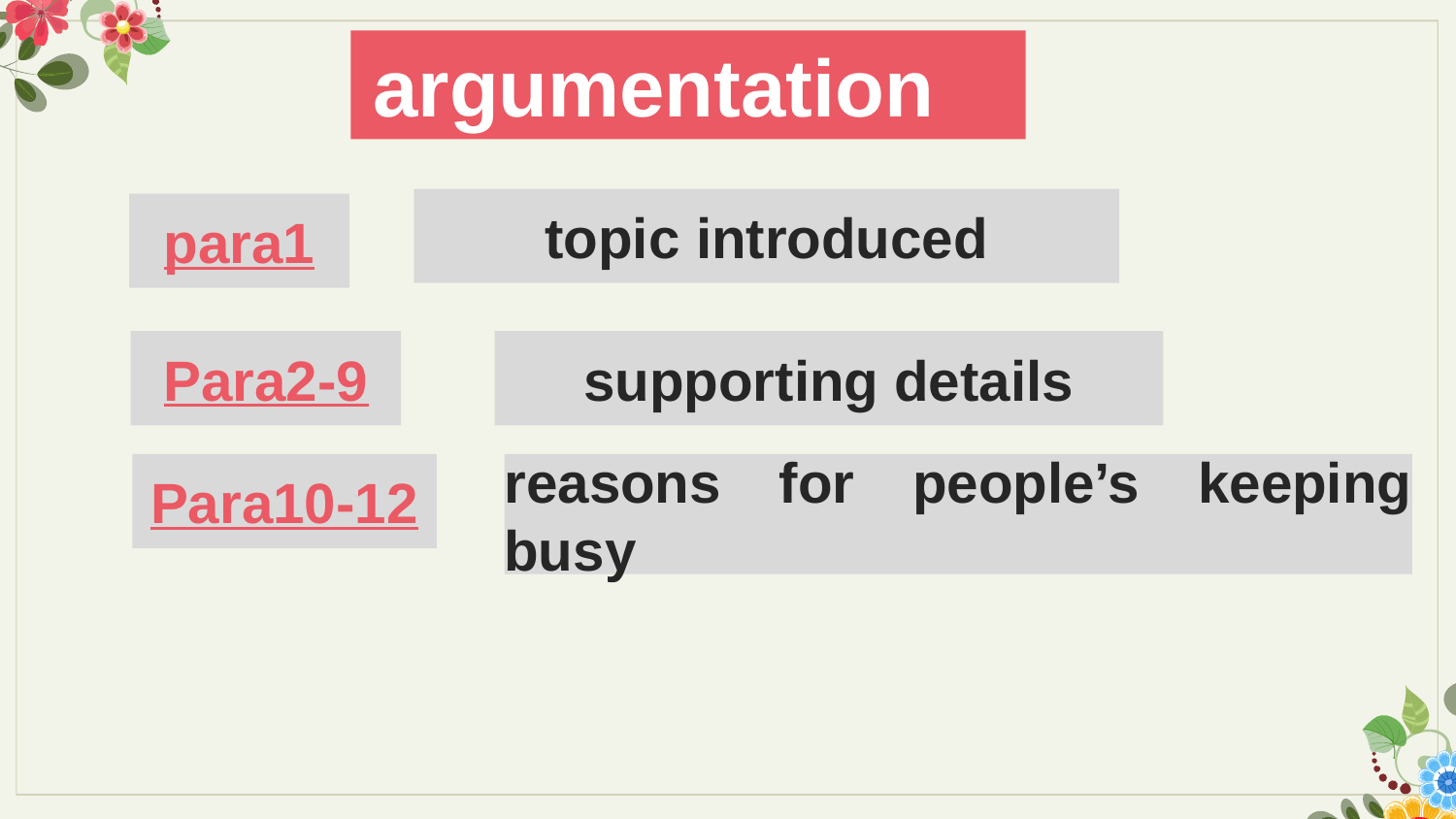

argumentation
topic introduced
para1
Para2-9
supporting details
Para10-12
reasons for people’s keeping busy